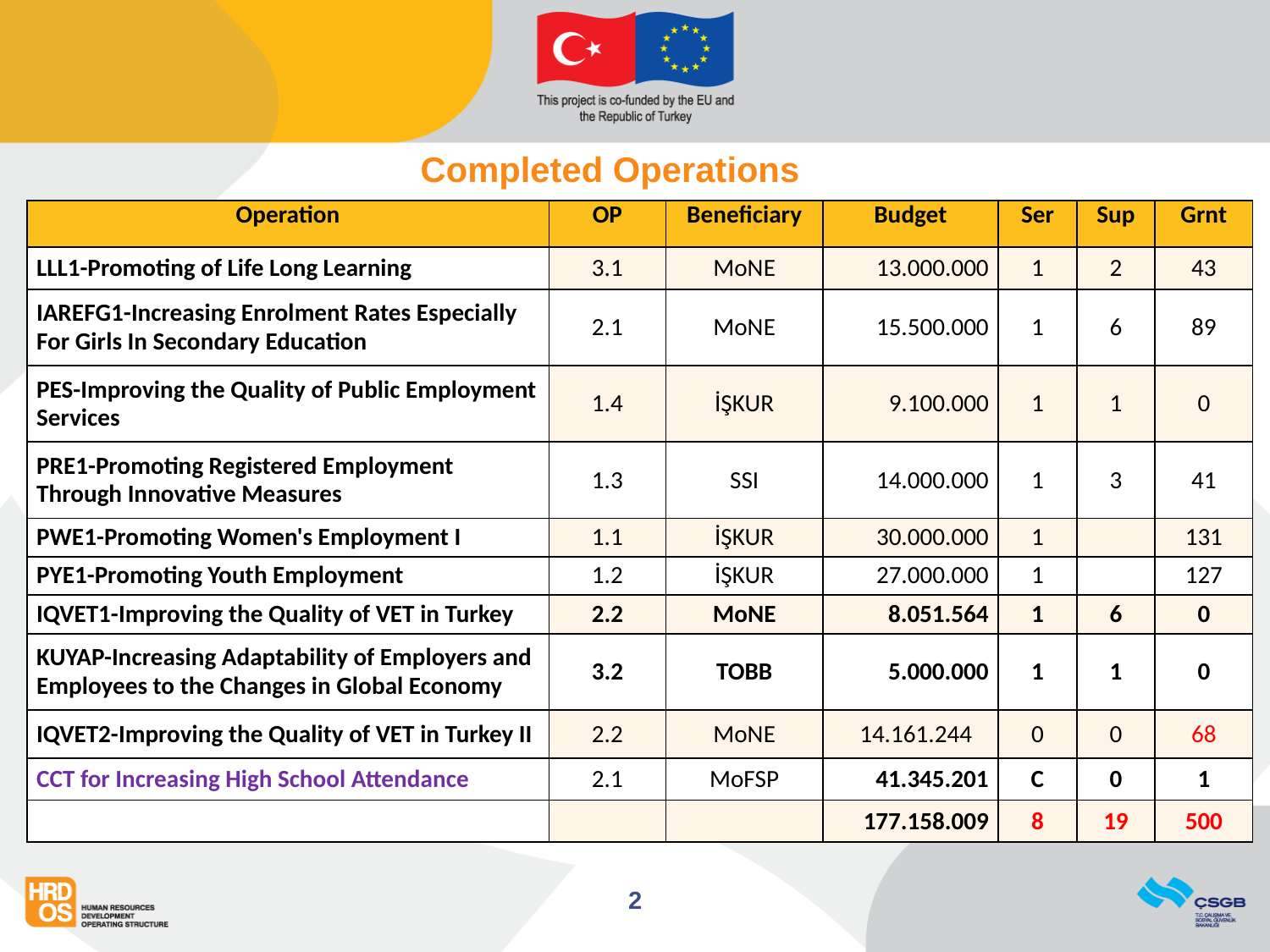

# Completed Operations
| Operation | OP | Beneficiary | Budget | Ser | Sup | Grnt |
| --- | --- | --- | --- | --- | --- | --- |
| LLL1-Promoting of Life Long Learning | 3.1 | MoNE | 13.000.000 | 1 | 2 | 43 |
| IAREFG1-Increasing Enrolment Rates Especially For Girls In Secondary Education | 2.1 | MoNE | 15.500.000 | 1 | 6 | 89 |
| PES-Improving the Quality of Public Employment Services | 1.4 | İŞKUR | 9.100.000 | 1 | 1 | 0 |
| PRE1-Promoting Registered Employment Through Innovative Measures | 1.3 | SSI | 14.000.000 | 1 | 3 | 41 |
| PWE1-Promoting Women's Employment I | 1.1 | İŞKUR | 30.000.000 | 1 |  | 131 |
| PYE1-Promoting Youth Employment | 1.2 | İŞKUR | 27.000.000 | 1 |  | 127 |
| IQVET1-Improving the Quality of VET in Turkey | 2.2 | MoNE | 8.051.564 | 1 | 6 | 0 |
| KUYAP-Increasing Adaptability of Employers and Employees to the Changes in Global Economy | 3.2 | TOBB | 5.000.000 | 1 | 1 | 0 |
| IQVET2-Improving the Quality of VET in Turkey II | 2.2 | MoNE | 14.161.244 | 0 | 0 | 68 |
| CCT for Increasing High School Attendance | 2.1 | MoFSP | 41.345.201 | C | 0 | 1 |
|  |  |  | 177.158.009 | 8 | 19 | 500 |
2